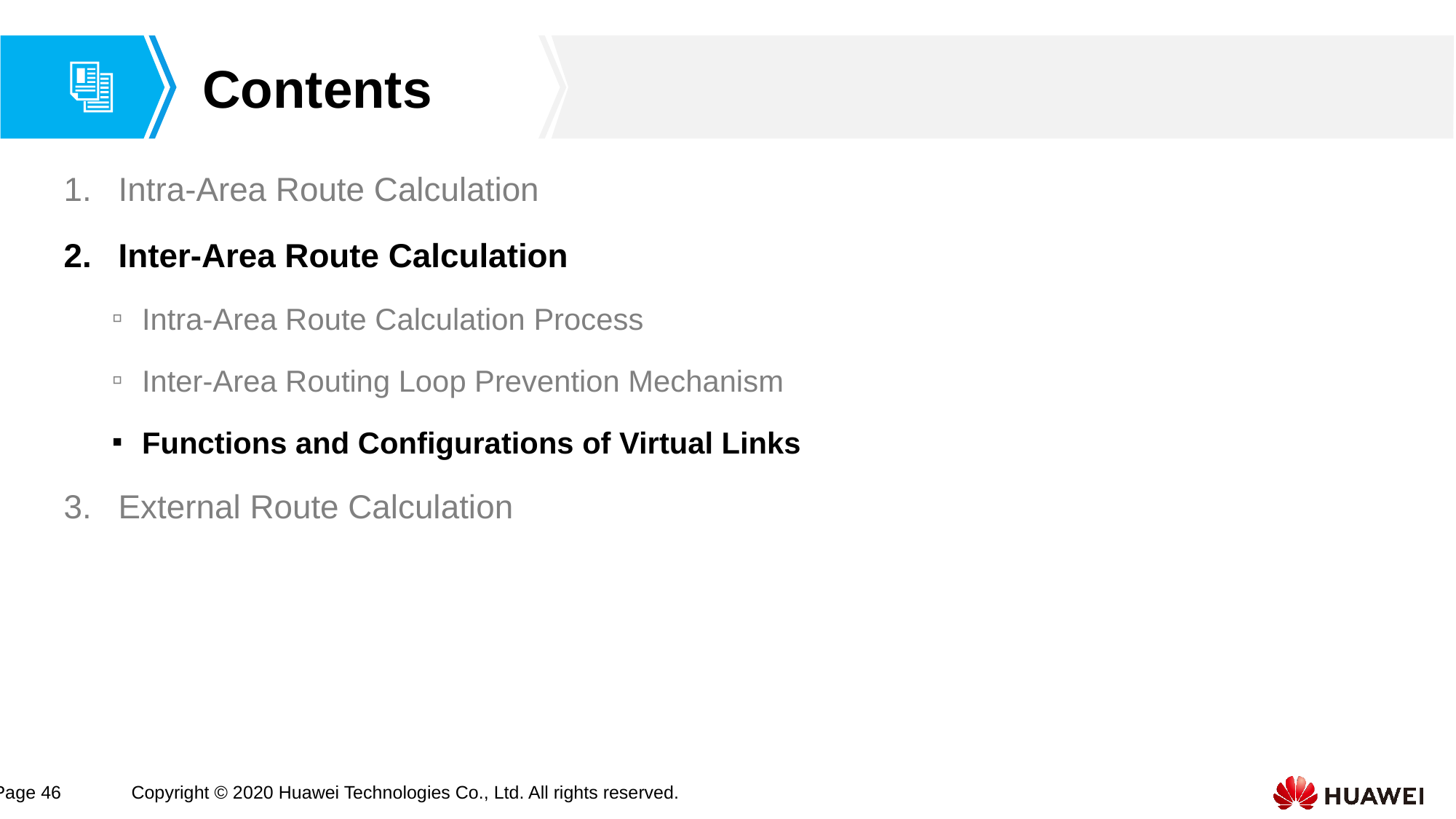

Intra-Area Route Calculation
Inter-Area Route Calculation
Intra-Area Route Calculation Process
Inter-Area Routing Loop Prevention Mechanism
Functions and Configurations of Virtual Links
External Route Calculation